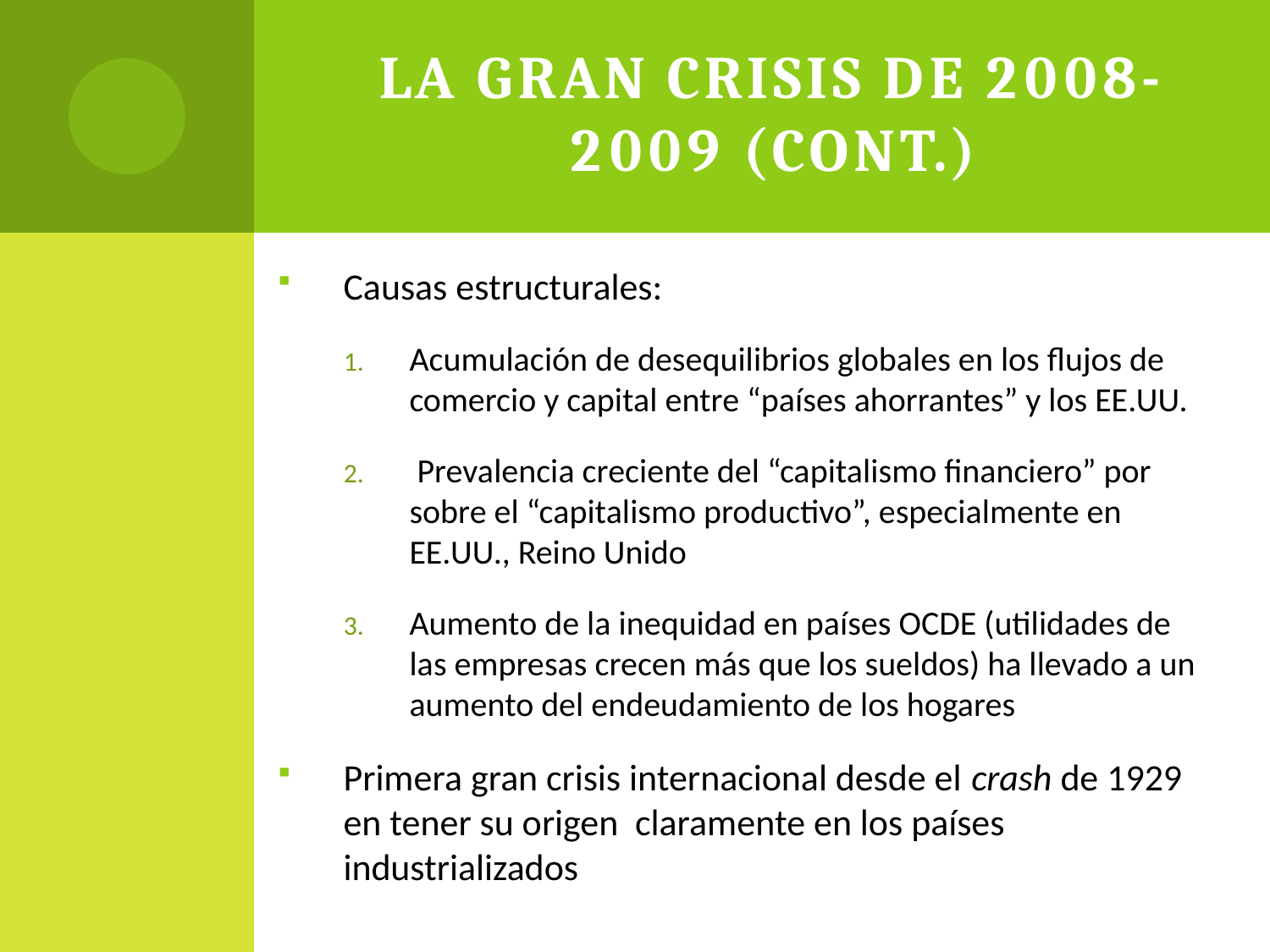

# La gran crisis de 2008-2009 (Cont.)
Causas estructurales:
Acumulación de desequilibrios globales en los flujos de comercio y capital entre “países ahorrantes” y los EE.UU.
 Prevalencia creciente del “capitalismo financiero” por  sobre el “capitalismo productivo”, especialmente en EE.UU., Reino Unido
Aumento de la inequidad en países OCDE (utilidades de las empresas crecen más que los sueldos) ha llevado a un aumento del endeudamiento de los hogares
Primera gran crisis internacional desde el crash de 1929 en tener su origen  claramente en los países industrializados